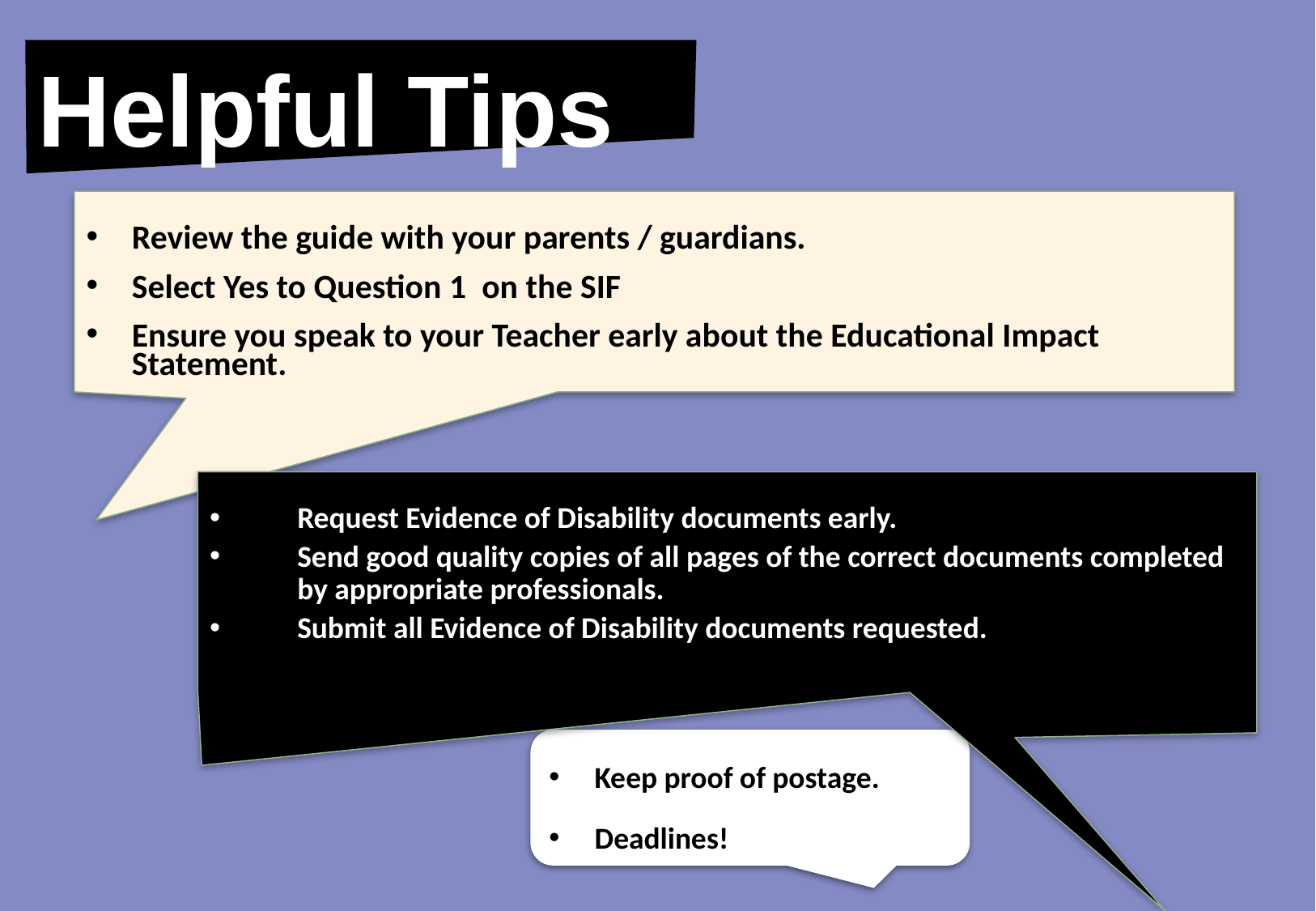

Helpful Tips
Review the guide with your parents / guardians.
Select Yes to Question 1  on the SIF
Ensure you speak to your Teacher early about the Educational Impact Statement.

Request Evidence of Disability documents early.
Request Evidence of Disability documents early.
Send good quality copies of all pages of the correct documents completed by appropriate professionals.
Submit all Evidence of Disability documents requested.
Keep proof of postage.
Deadlines!